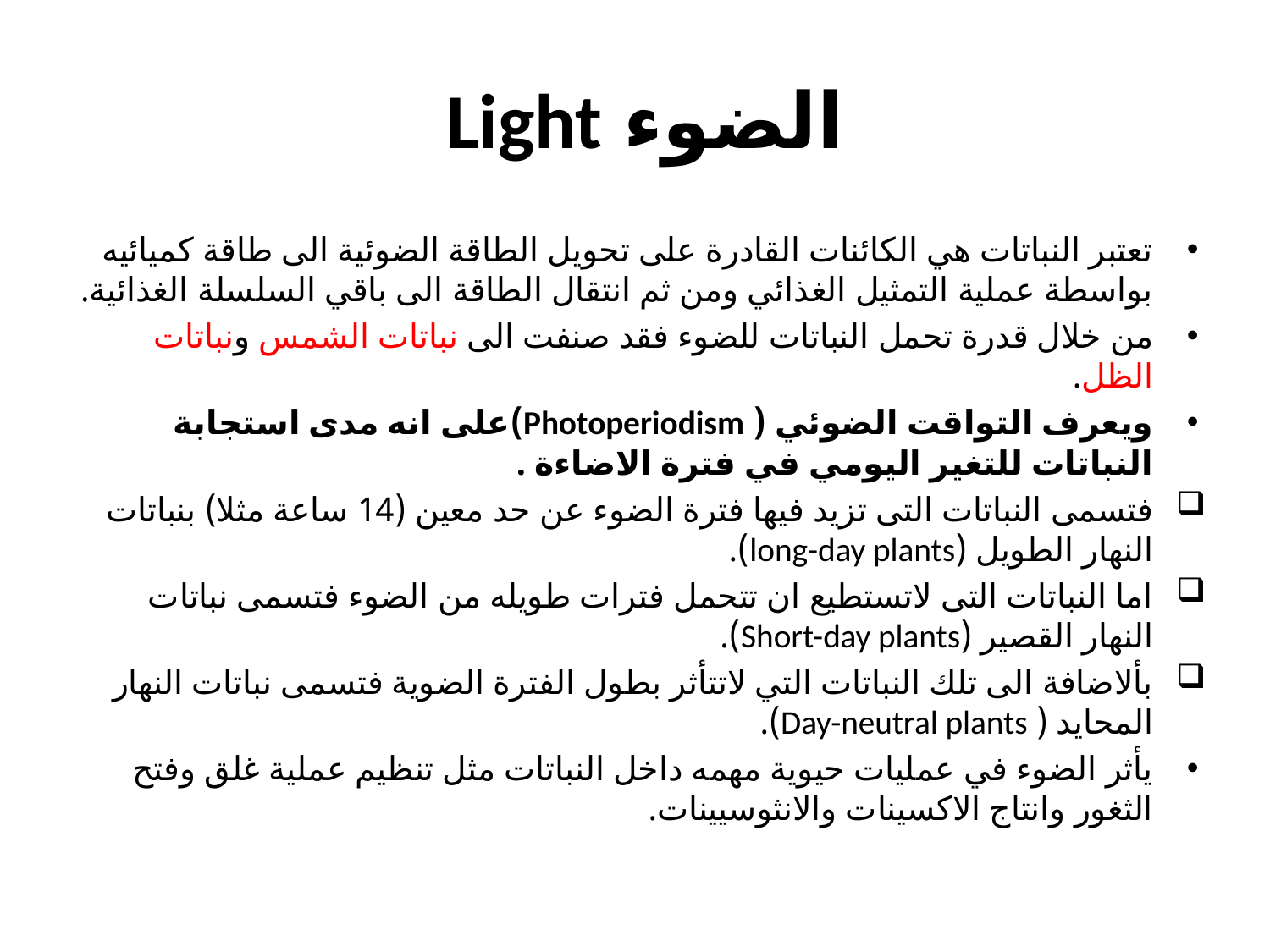

# الضوء Light
تعتبر النباتات هي الكائنات القادرة على تحويل الطاقة الضوئية الى طاقة كميائيه بواسطة عملية التمثيل الغذائي ومن ثم انتقال الطاقة الى باقي السلسلة الغذائية.
من خلال قدرة تحمل النباتات للضوء فقد صنفت الى نباتات الشمس ونباتات الظل.
ويعرف التواقت الضوئي ( Photoperiodism)على انه مدى استجابة النباتات للتغير اليومي في فترة الاضاءة .
فتسمى النباتات التى تزيد فيها فترة الضوء عن حد معين (14 ساعة مثلا) بنباتات النهار الطويل (long-day plants).
اما النباتات التى لاتستطيع ان تتحمل فترات طويله من الضوء فتسمى نباتات النهار القصير (Short-day plants).
بألاضافة الى تلك النباتات التي لاتتأثر بطول الفترة الضوية فتسمى نباتات النهار المحايد ( Day-neutral plants).
يأثر الضوء في عمليات حيوية مهمه داخل النباتات مثل تنظيم عملية غلق وفتح الثغور وانتاج الاكسينات والانثوسيينات.